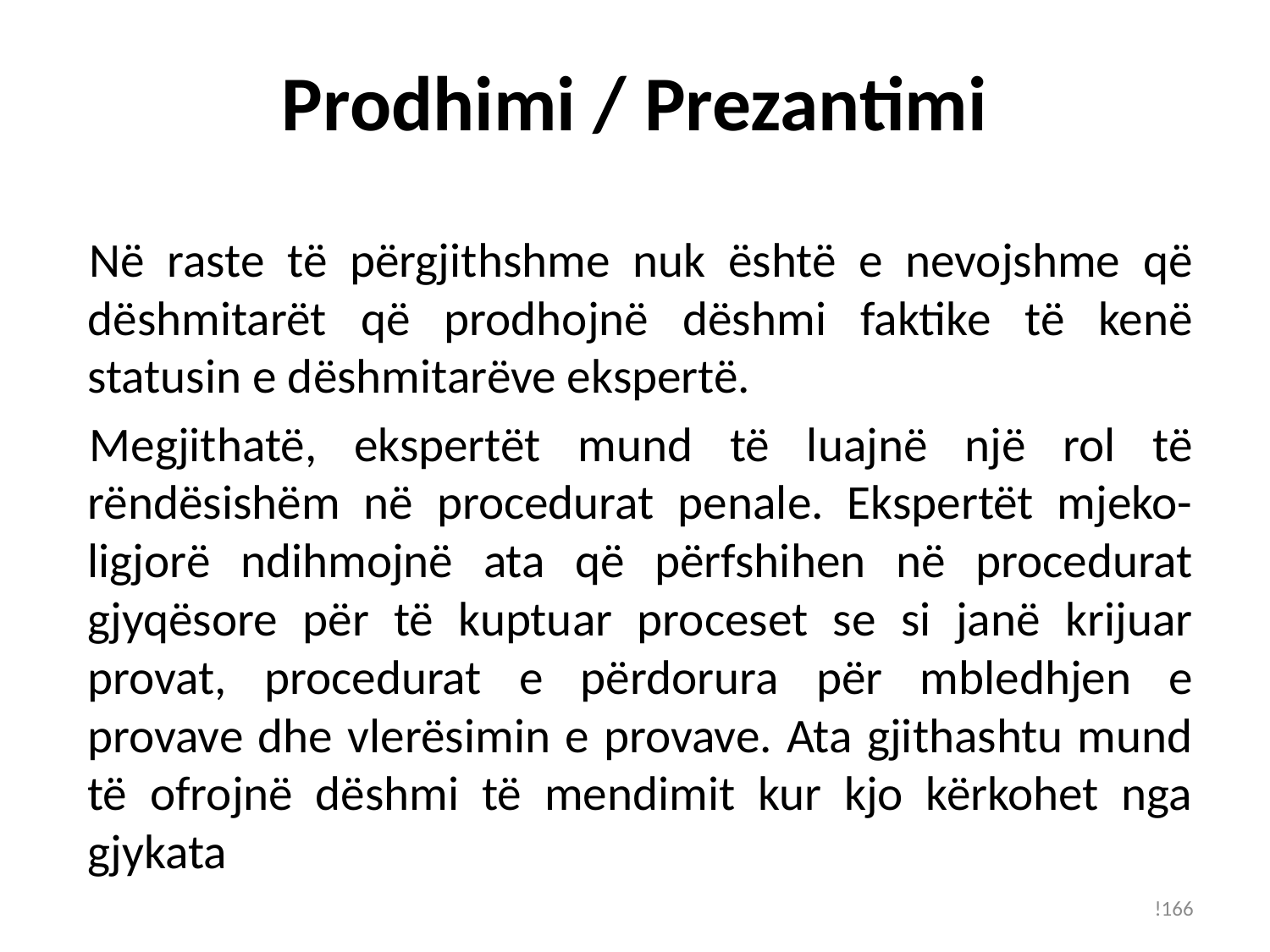

# Prodhimi / Prezantimi
Në raste të përgjithshme nuk është e nevojshme që dëshmitarët që prodhojnë dëshmi faktike të kenë statusin e dëshmitarëve ekspertë.
Megjithatë, ekspertët mund të luajnë një rol të rëndësishëm në procedurat penale. Ekspertët mjeko-ligjorë ndihmojnë ata që përfshihen në procedurat gjyqësore për të kuptuar proceset se si janë krijuar provat, procedurat e përdorura për mbledhjen e provave dhe vlerësimin e provave. Ata gjithashtu mund të ofrojnë dëshmi të mendimit kur kjo kërkohet nga gjykata
!166